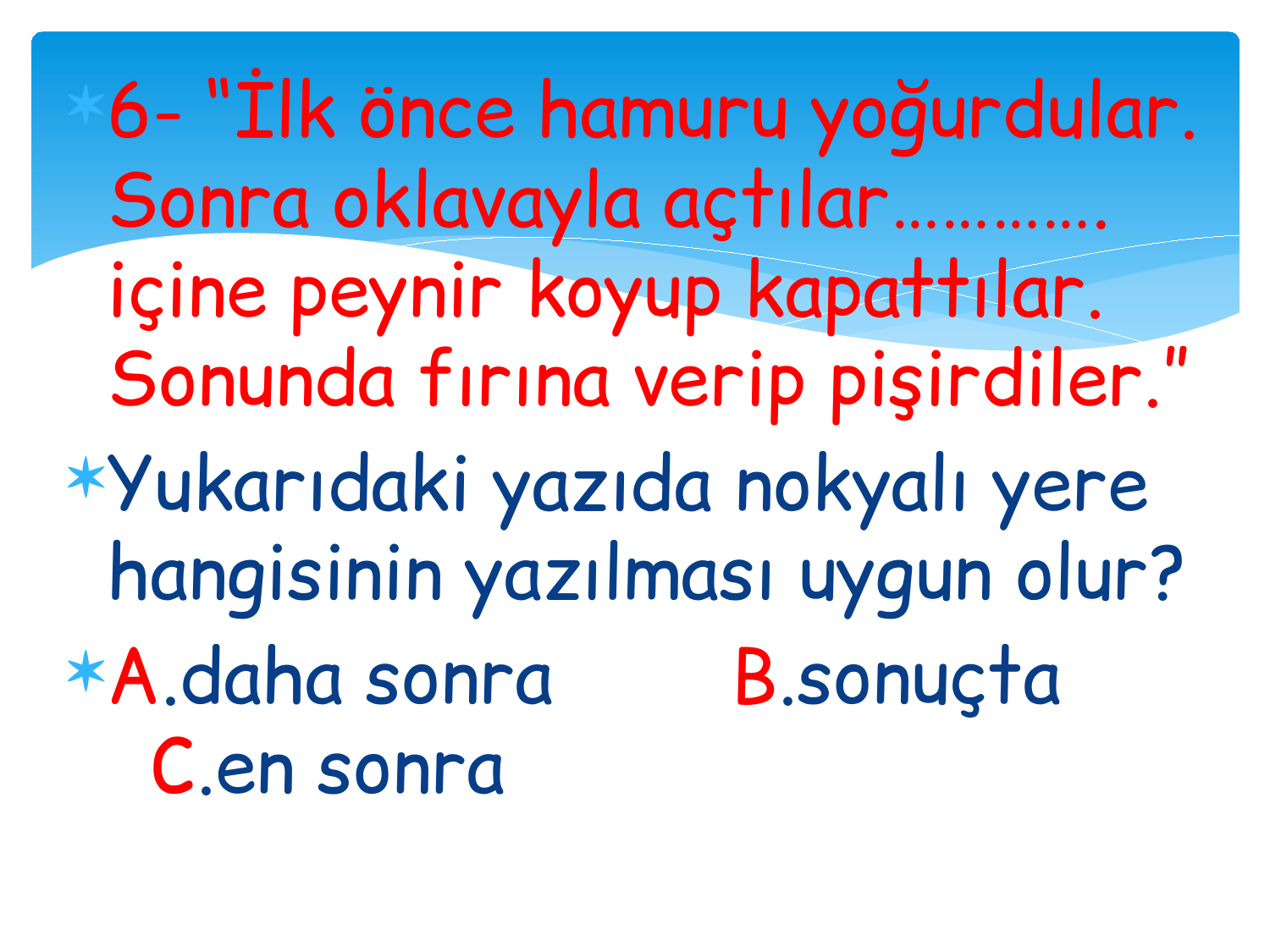

6- “İlk önce hamuru yoğurdular. Sonra oklavayla açtılar…………. içine peynir koyup kapattılar. Sonunda fırına verip pişirdiler.”
Yukarıdaki yazıda nokyalı yere hangisinin yazılması uygun olur?
A.daha sonra        B.sonuçta         C.en sonra